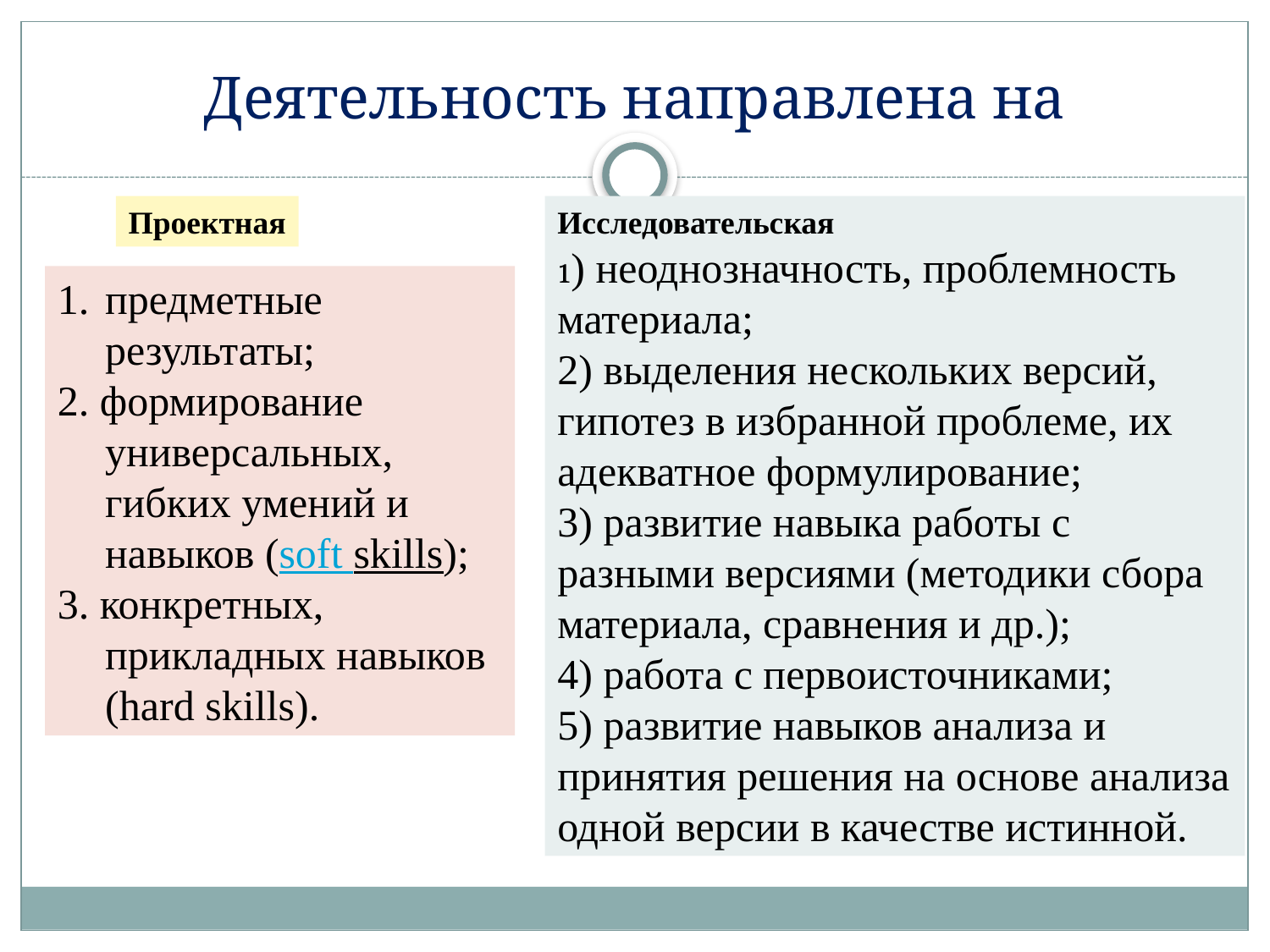

# Деятельность направлена на
Проектная
Исследовательская
1) неоднозначность, проблемность материала;
2) выделения нескольких версий, гипотез в избранной проблеме, их адекватное формулирование;
3) развитие навыка работы с разными версиями (методики сбора материала, сравнения и др.);
4) работа с первоисточниками;
5) развитие навыков анализа и принятия решения на основе анализа одной версии в качестве истинной.
предметные результаты;
2. формирование универсальных, гибких умений и навыков (soft skills);
3. конкретных, прикладных навыков (hard skills).